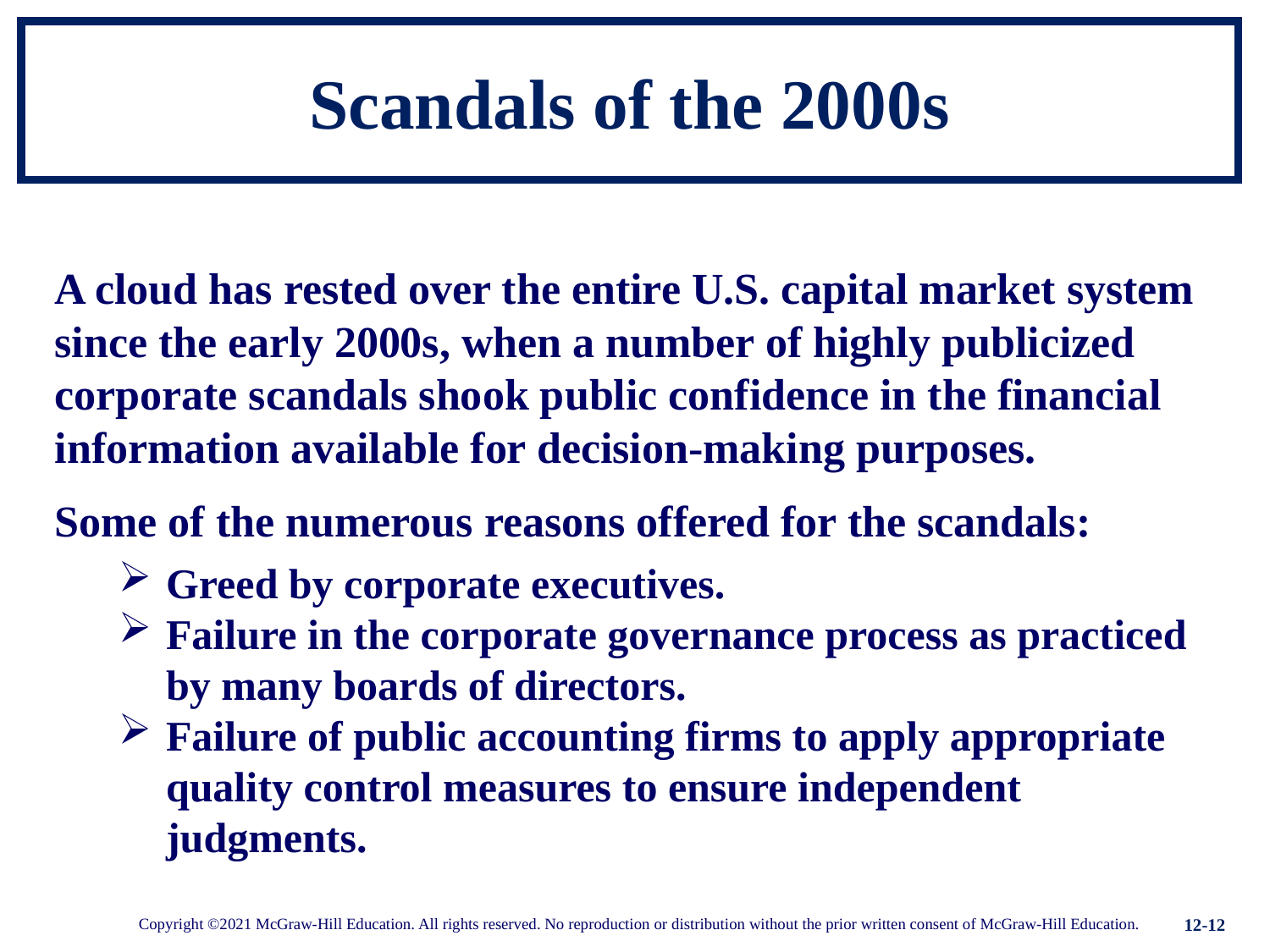

# Scandals of the 2000s

A cloud has rested over the entire U.S. capital market system since the early 2000s, when a number of highly publicized corporate scandals shook public confidence in the financial information available for decision-making purposes.
Some of the numerous reasons offered for the scandals:
Greed by corporate executives.
Failure in the corporate governance process as practiced by many boards of directors.
Failure of public accounting firms to apply appropriate quality control measures to ensure independent judgments.

12-12
Copyright ©2021 McGraw-Hill Education. All rights reserved. No reproduction or distribution without the prior written consent of McGraw-Hill Education.